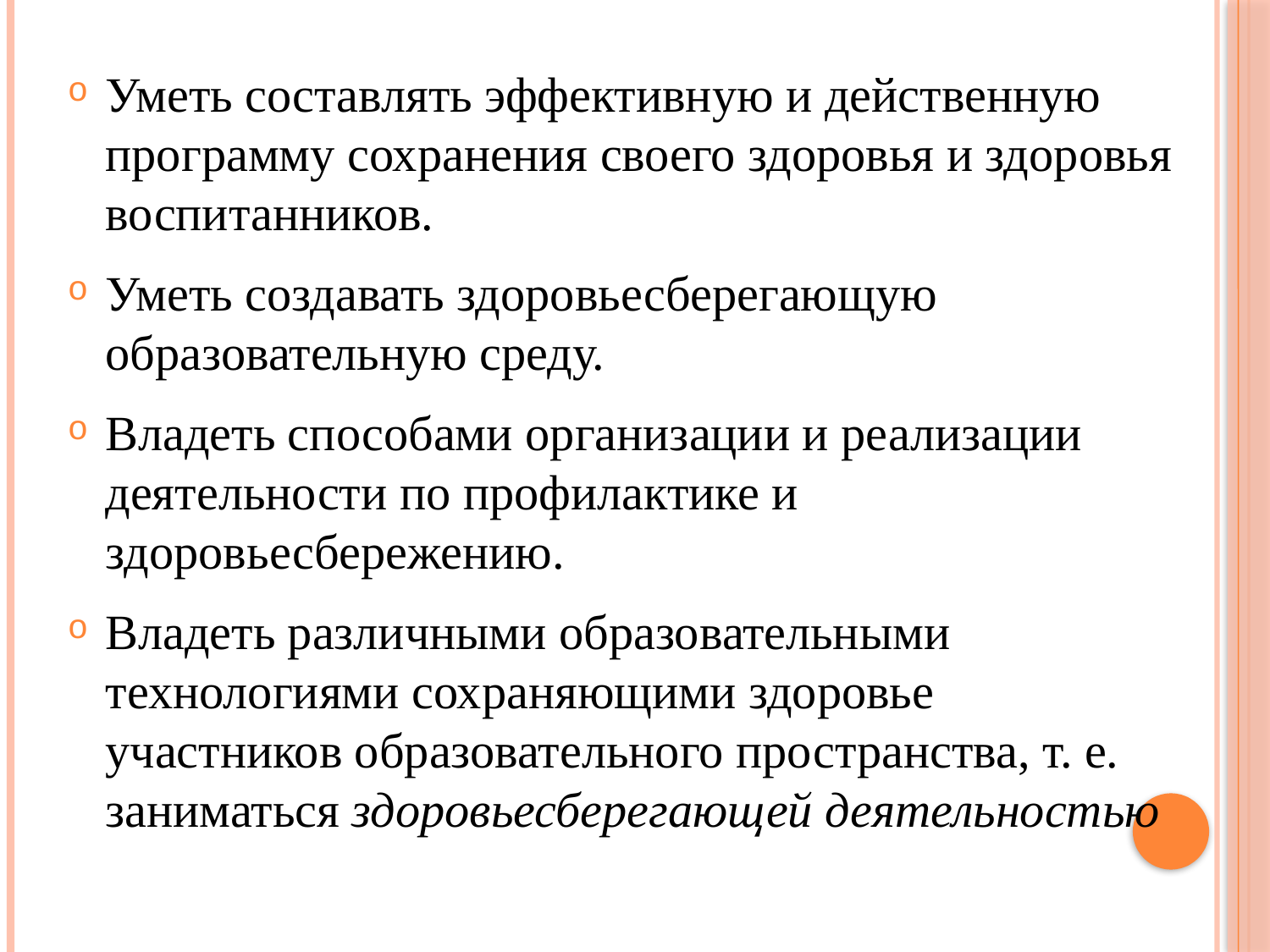

Уметь составлять эффективную и действенную программу сохранения своего здоровья и здоровья воспитанников.
Уметь создавать здоровьесберегающую образовательную среду.
Владеть способами организации и реализации деятельности по профилактике и здоровьесбережению.
Владеть различными образовательными технологиями сохраняющими здоровье участников образовательного пространства, т. е. заниматься здоровьесберегающей деятельностью